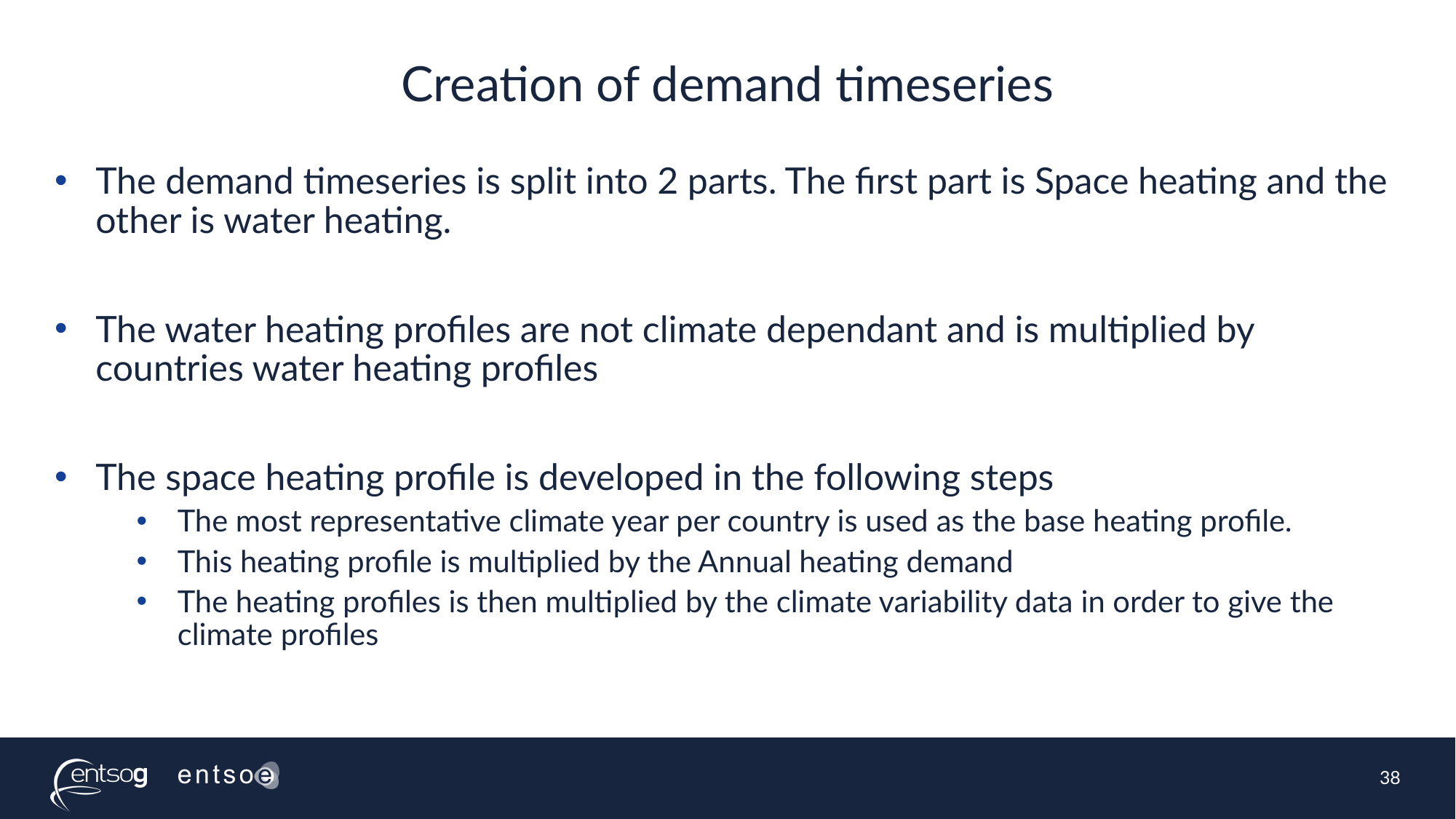

# Creation of demand timeseries
The demand timeseries is split into 2 parts. The first part is Space heating and the other is water heating.

The water heating profiles are not climate dependant and is multiplied by countries water heating profiles

The space heating profile is developed in the following steps
The most representative climate year per country is used as the base heating profile.
This heating profile is multiplied by the Annual heating demand
The heating profiles is then multiplied by the climate variability data in order to give the climate profiles
38